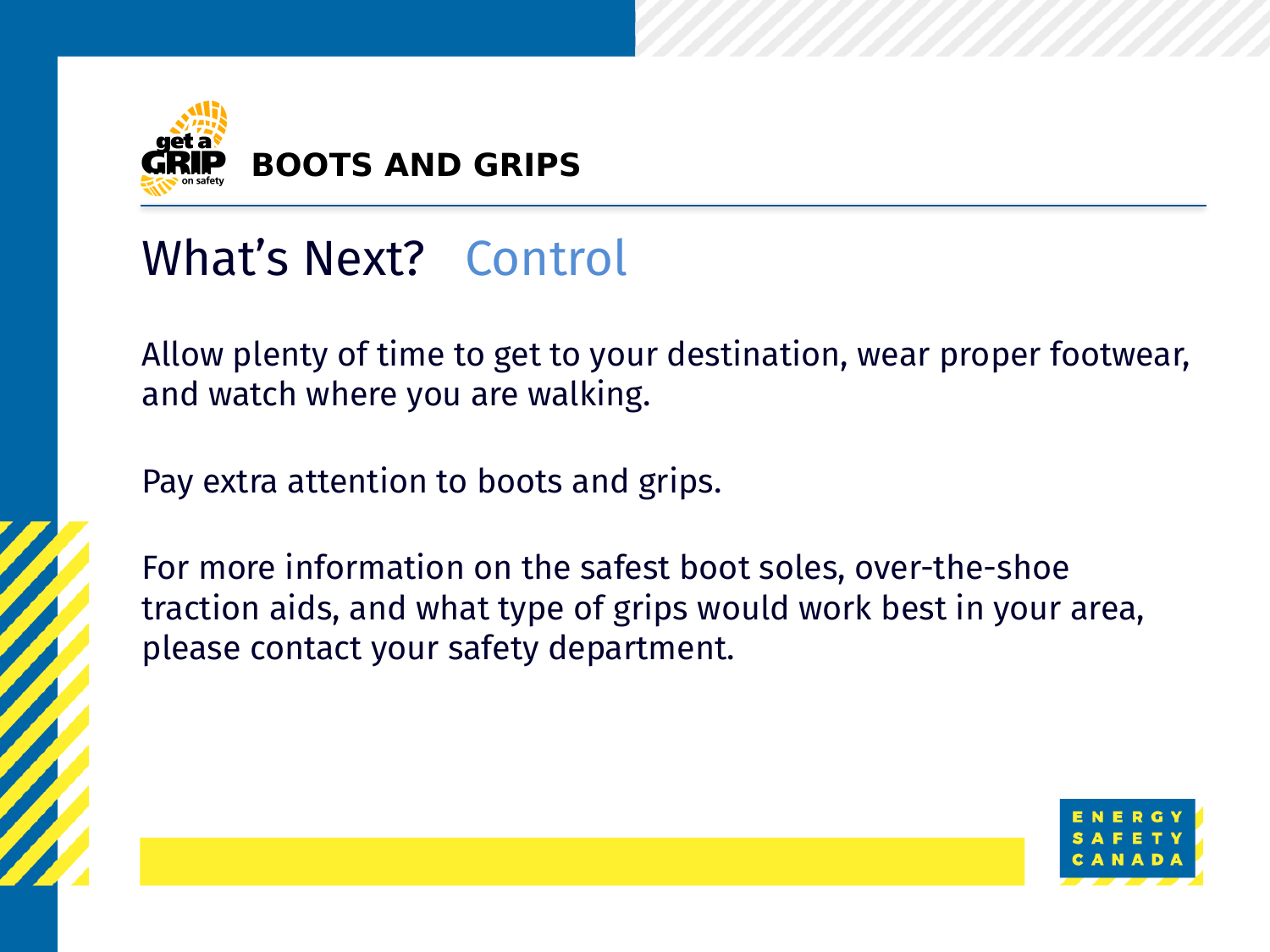

# Boots and grips
What’s Next?   Control
Allow plenty of time to get to your destination, wear proper footwear, and watch where you are walking.
Pay extra attention to boots and grips.
For more information on the safest boot soles, over-the-shoe traction aids, and what type of grips would work best in your area, please contact your safety department.